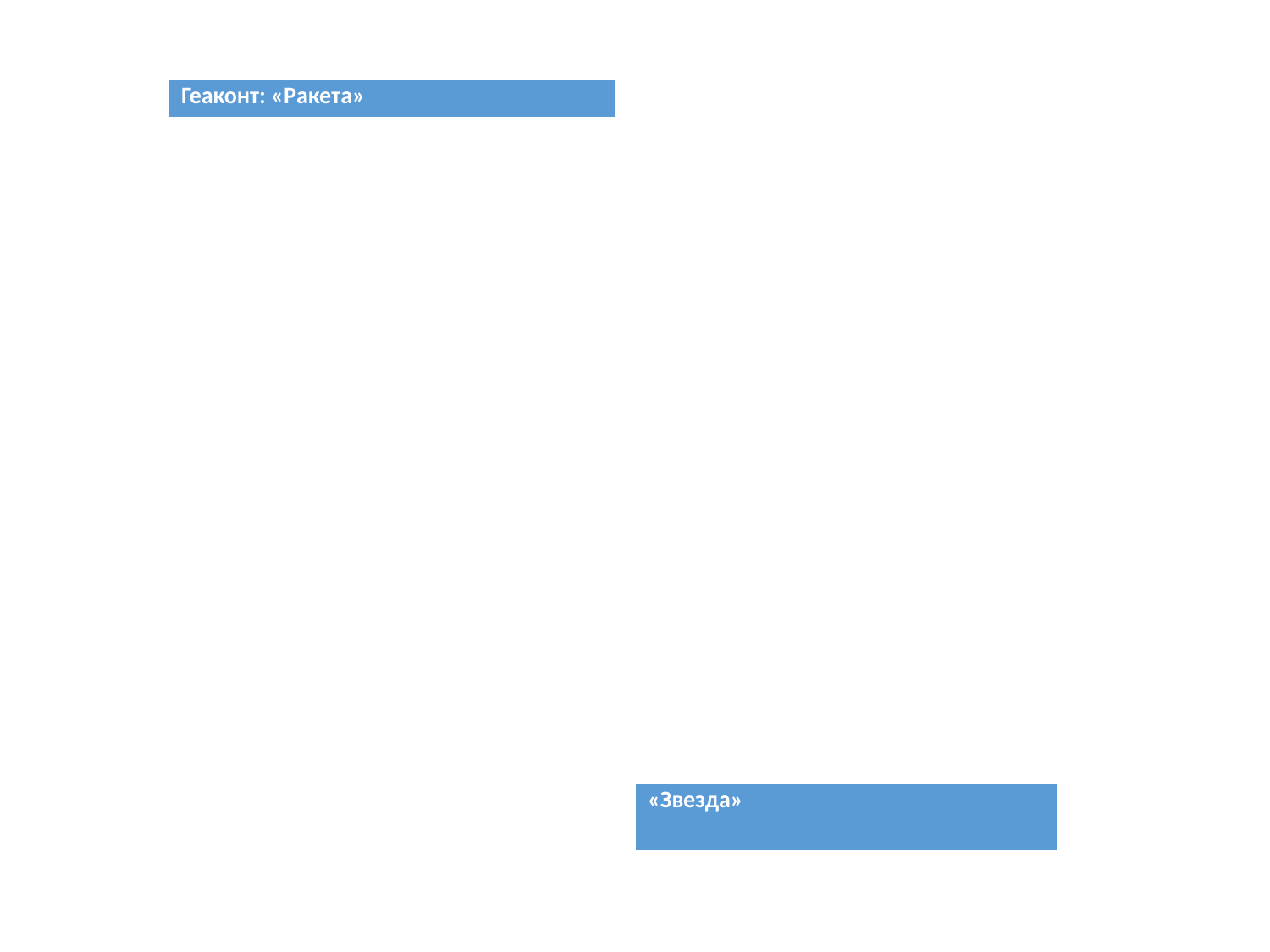

| Геаконт: «Ракета» |
| --- |
| «Звезда» |
| --- |